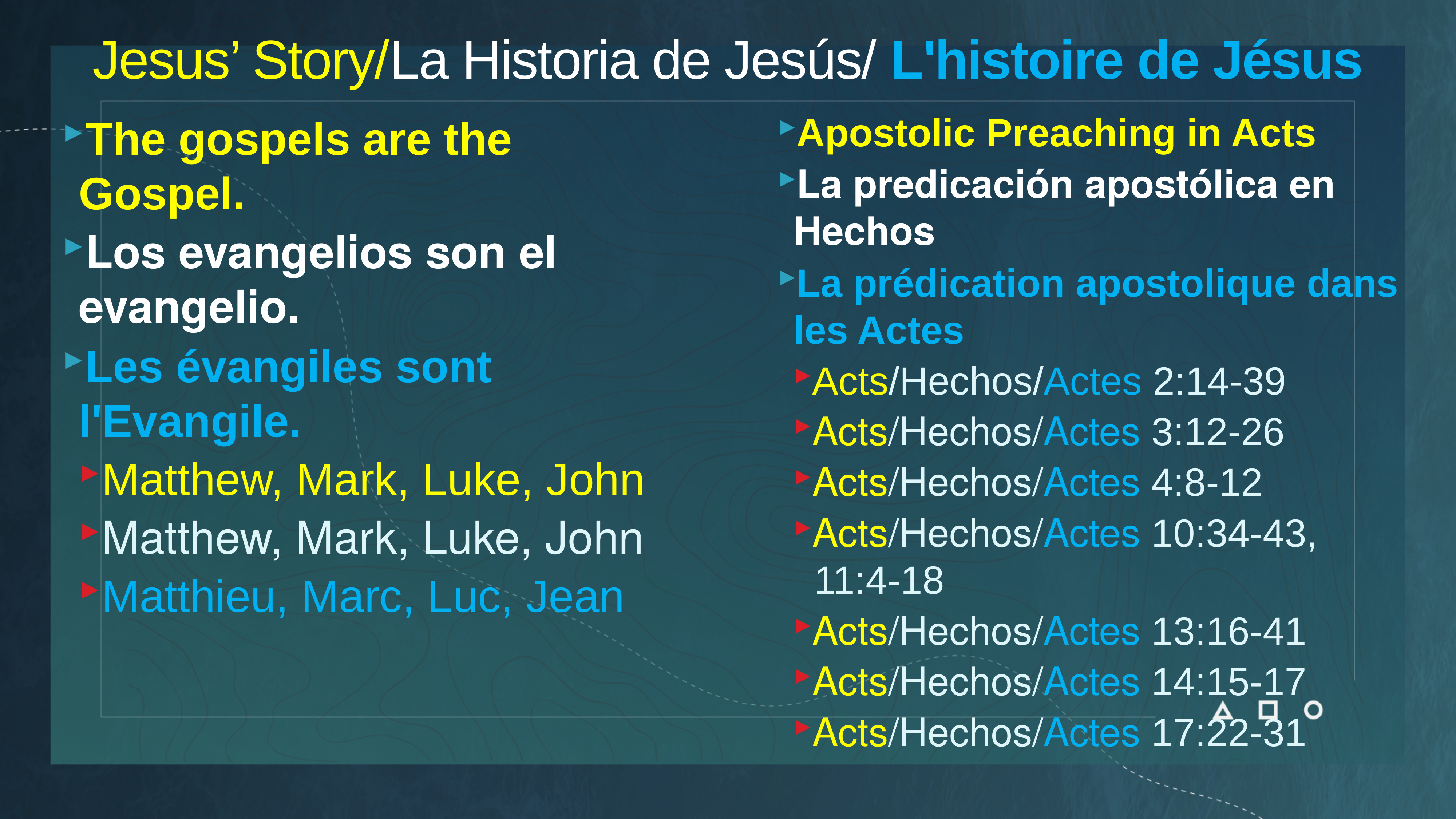

# Jesus’ Story/La Historia de Jesús/ L'histoire de Jésus
Apostolic Preaching in Acts
La predicación apostólica en Hechos
La prédication apostolique dans les Actes
Acts/Hechos/Actes 2:14-39
Acts/Hechos/Actes 3:12-26
Acts/Hechos/Actes 4:8-12
Acts/Hechos/Actes 10:34-43,
 11:4-18
Acts/Hechos/Actes 13:16-41
Acts/Hechos/Actes 14:15-17
Acts/Hechos/Actes 17:22-31
The gospels are the Gospel.
Los evangelios son el evangelio.
Les évangiles sont l'Evangile.
Matthew, Mark, Luke, John
Matthew, Mark, Luke, John
Matthieu, Marc, Luc, Jean